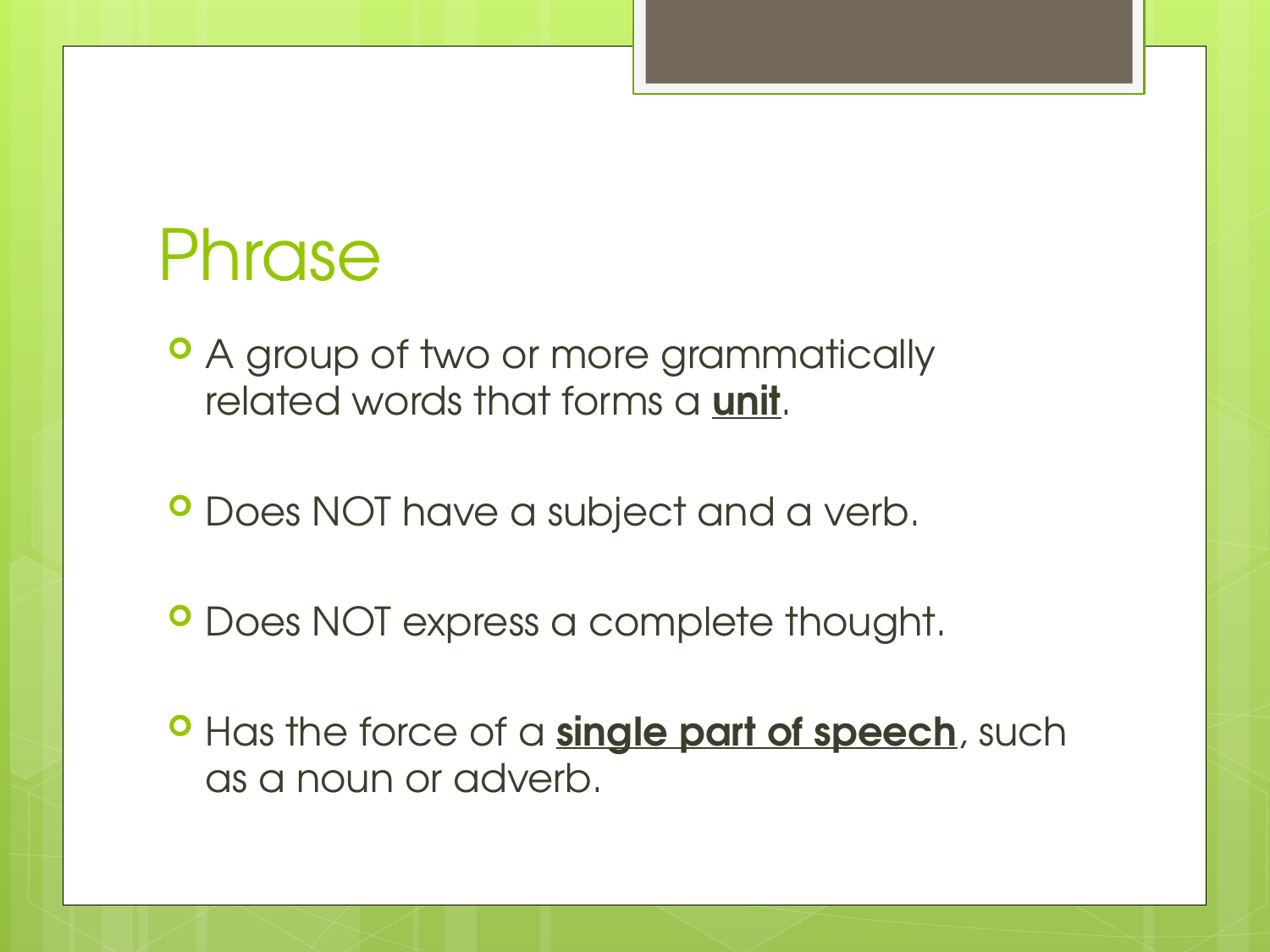

# Phrase
A group of two or more grammatically related words that forms a unit.

Does NOT have a subject and a verb.

Does NOT express a complete thought.

Has the force of a single part of speech, such as a noun or adverb.